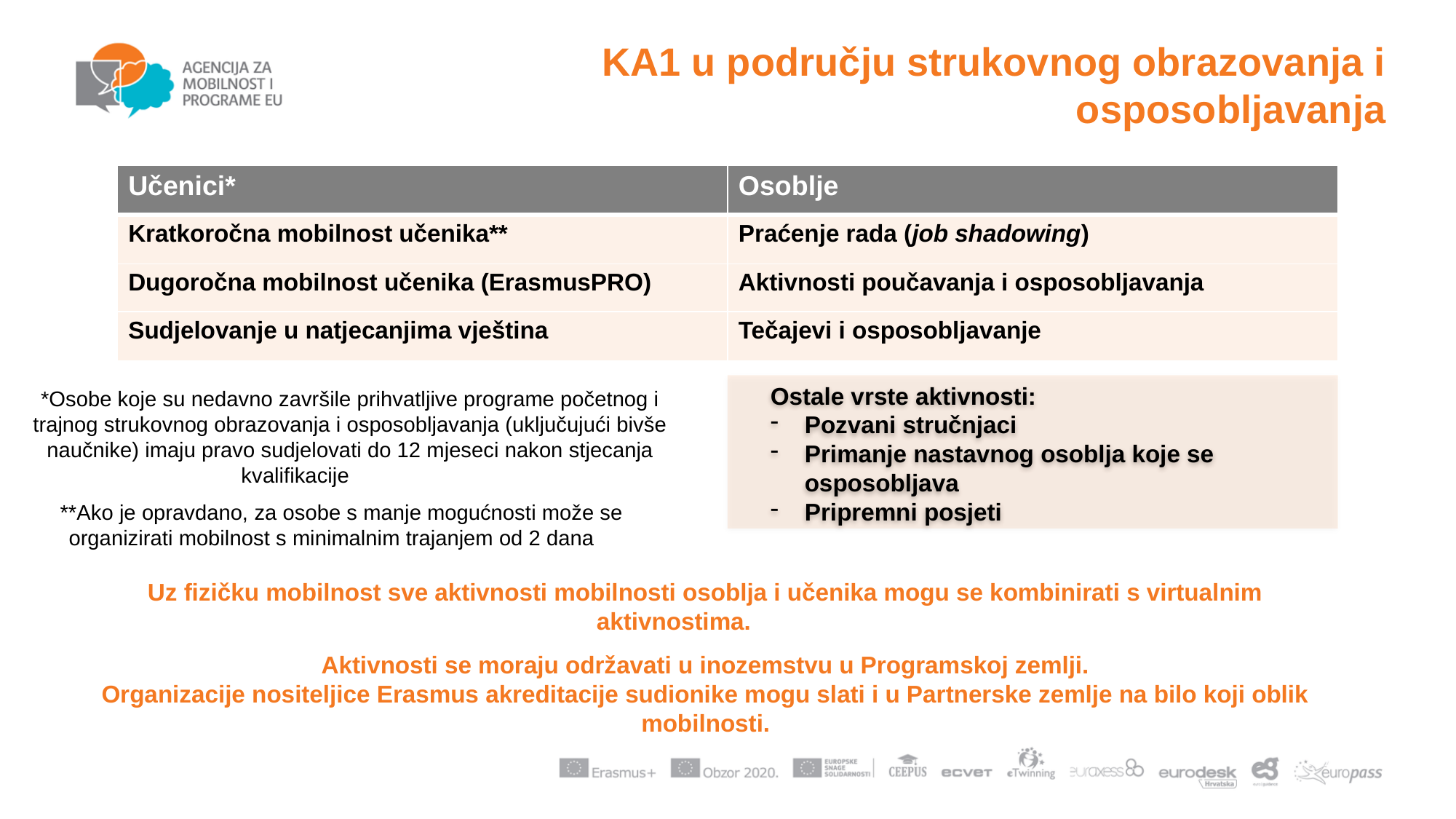

KA1 u području strukovnog obrazovanja i osposobljavanja
| Učenici\* | Osoblje |
| --- | --- |
| Kratkoročna mobilnost učenika\*\* | Praćenje rada (job shadowing) |
| Dugoročna mobilnost učenika (ErasmusPRO) | Aktivnosti poučavanja i osposobljavanja |
| Sudjelovanje u natjecanjima vještina | Tečajevi i osposobljavanje |
Ostale vrste aktivnosti:
Pozvani stručnjaci
Primanje nastavnog osoblja koje se osposobljava
Pripremni posjeti
*Osobe koje su nedavno završile prihvatljive programe početnog i trajnog strukovnog obrazovanja i osposobljavanja (uključujući bivše naučnike) imaju pravo sudjelovati do 12 mjeseci nakon stjecanja kvalifikacije
**Ako je opravdano, za osobe s manje mogućnosti može se organizirati mobilnost s minimalnim trajanjem od 2 dana
Uz fizičku mobilnost sve aktivnosti mobilnosti osoblja i učenika mogu se kombinirati s virtualnim aktivnostima.

Aktivnosti se moraju održavati u inozemstvu u Programskoj zemlji.
Organizacije nositeljice Erasmus akreditacije sudionike mogu slati i u Partnerske zemlje na bilo koji oblik mobilnosti.